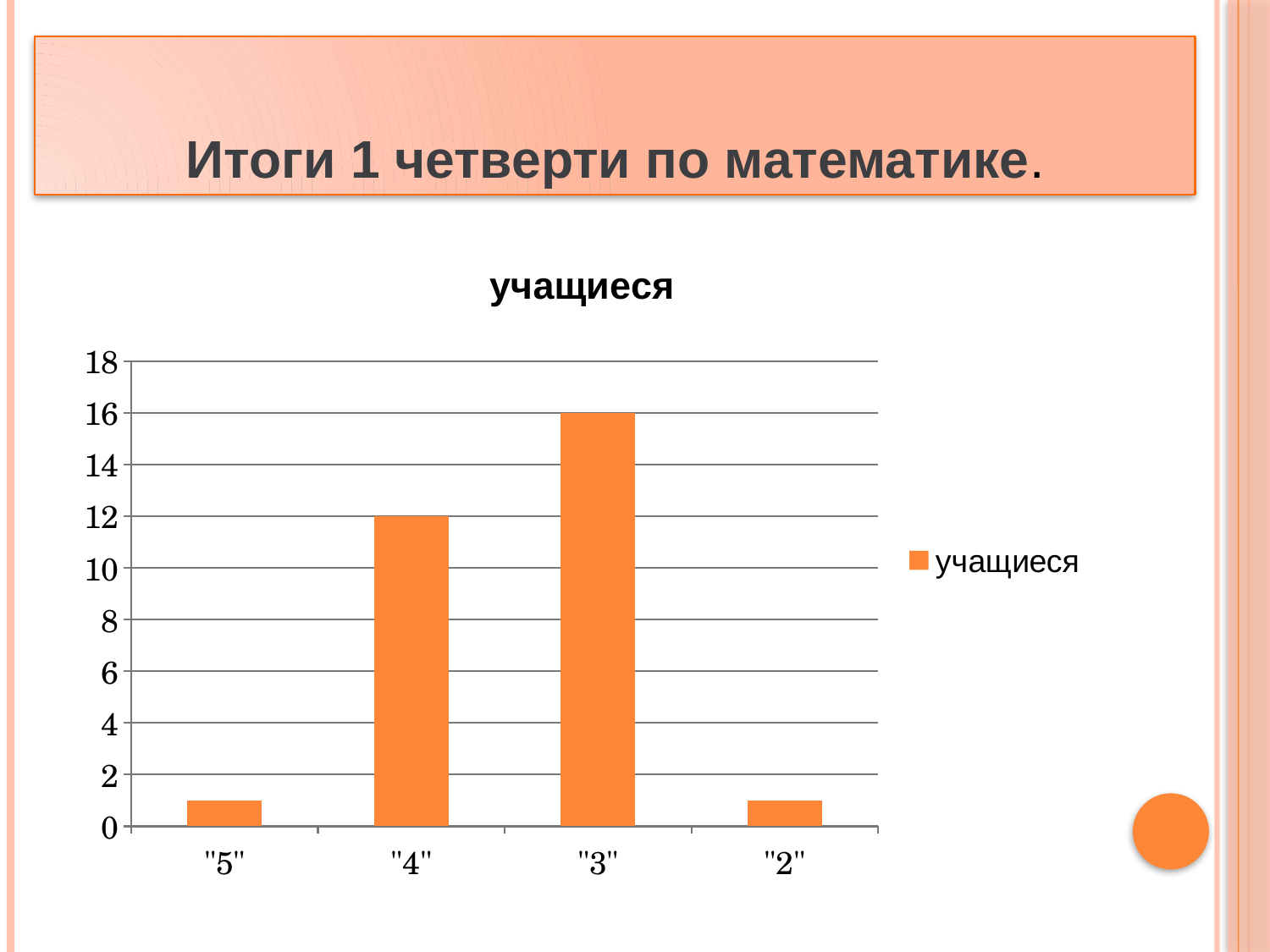

# Итоги 1 четверти по математике.

### Chart:

| Category | учащиеся |
|---|---|
| "5" | 1.0 |
| "4" | 12.0 |
| "3" | 16.0 |
| "2" | 1.0 |